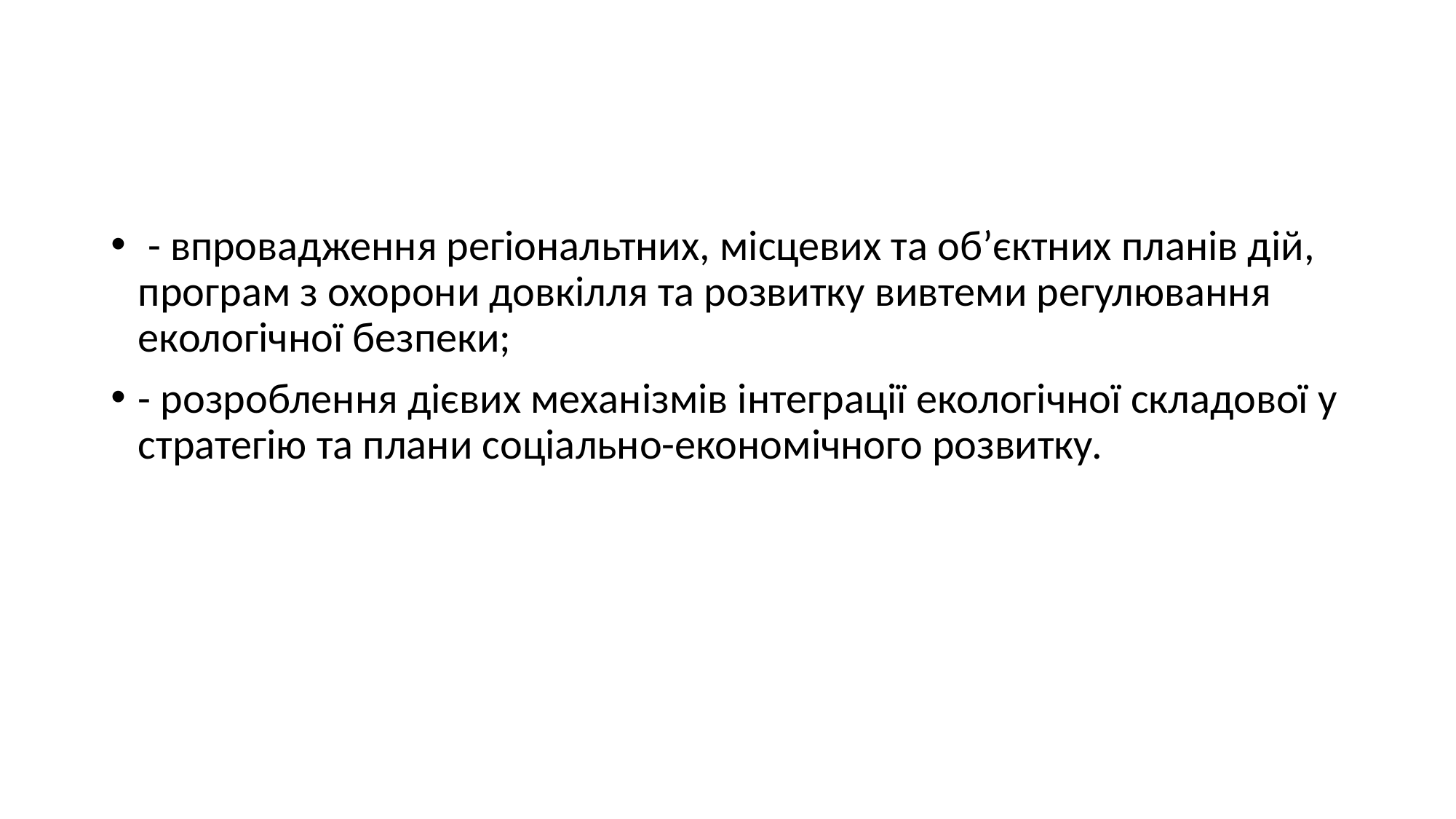

#
 - впровадження регіональтних, місцевих та об’єктних планів дій, програм з охорони довкілля та розвитку вивтеми регулювання екологічної безпеки;
- розроблення дієвих механізмів інтеграції екологічної складової у стратегію та плани соціально-економічного розвитку.